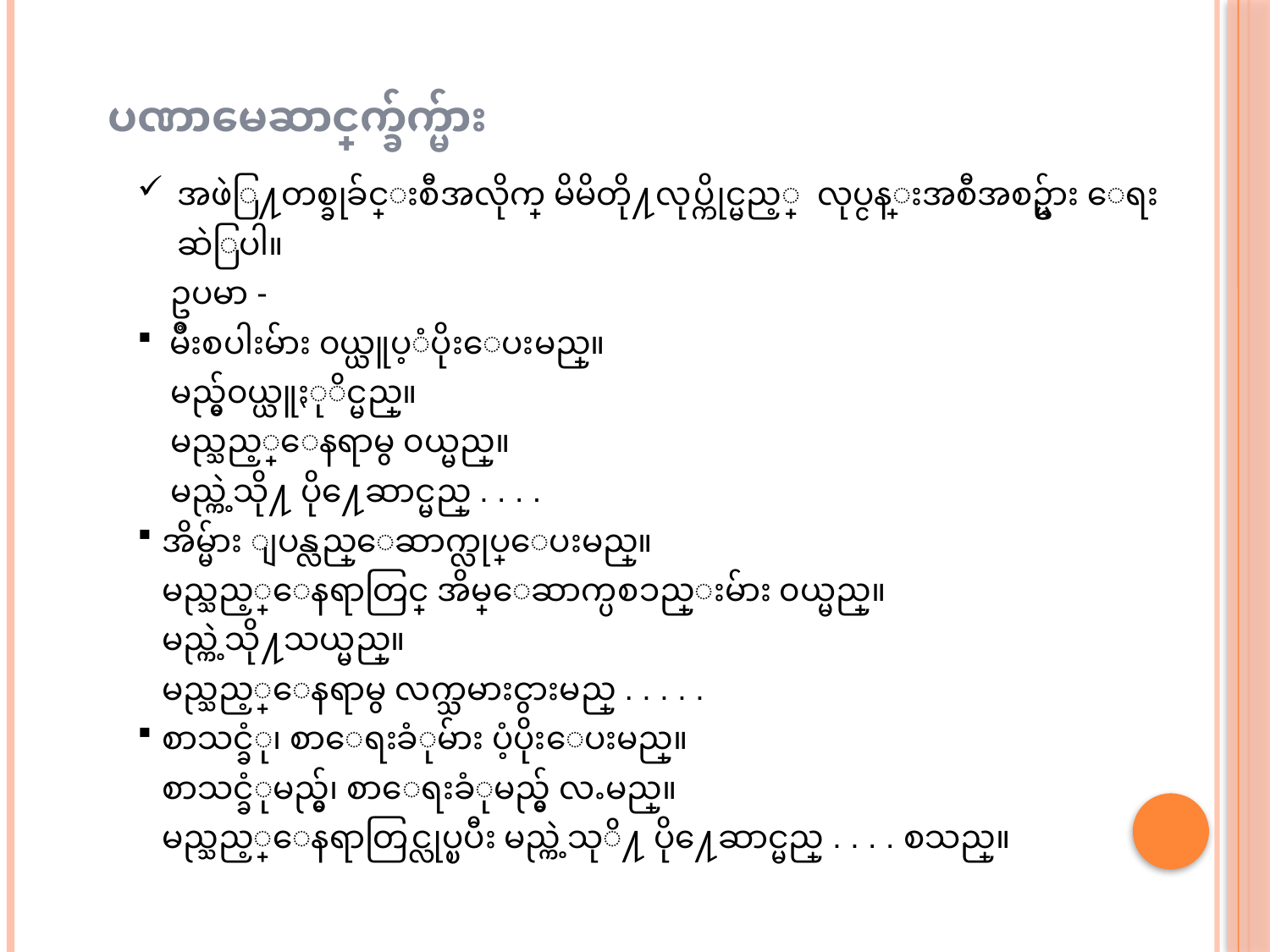

ပဏာမေဆာင္ရြက္ခ်က္မ်ား
အဖဲြ႔တစ္ခုခ်င္းစီအလိုက္ မိမိတို႔လုပ္ကိုင္မည့္  လုပ္ငန္းအစီအစဥ္မ်ား ေရးဆဲြပါ။
    ဥပမာ -
 မ်ိဳးစပါးမ်ား ၀ယ္ယူပ့ံပိုးေပးမည္။
    မည္မွ်၀ယ္ယူႏုိင္မည္။
    မည္သည့္ေနရာမွ ၀ယ္မည္။
    မည္ကဲ့သို႔ ပို႔ေဆာင္မည္ . . . .
အိမ္မ်ား ျပန္လည္ေဆာက္လုပ္ေပးမည္။
   မည္သည့္ေနရာတြင္ အိမ္ေဆာက္ပစၥည္းမ်ား ၀ယ္မည္။
   မည္ကဲ့သို႔သယ္မည္။
   မည္သည့္ေနရာမွ လက္သမားငွားမည္ . . . . .
စာသင္ခံု၊ စာေရးခံုမ်ား ပံ့ပိုးေပးမည္။
   စာသင္ခံုမည္မွ်၊ စာေရးခံုမည္မွ် လႉမည္။
   မည္သည့္ေနရာတြင္လုပ္ၿပီး မည္ကဲ့သုိ႔ ပို႔ေဆာင္မည္ . . . . စသည္။